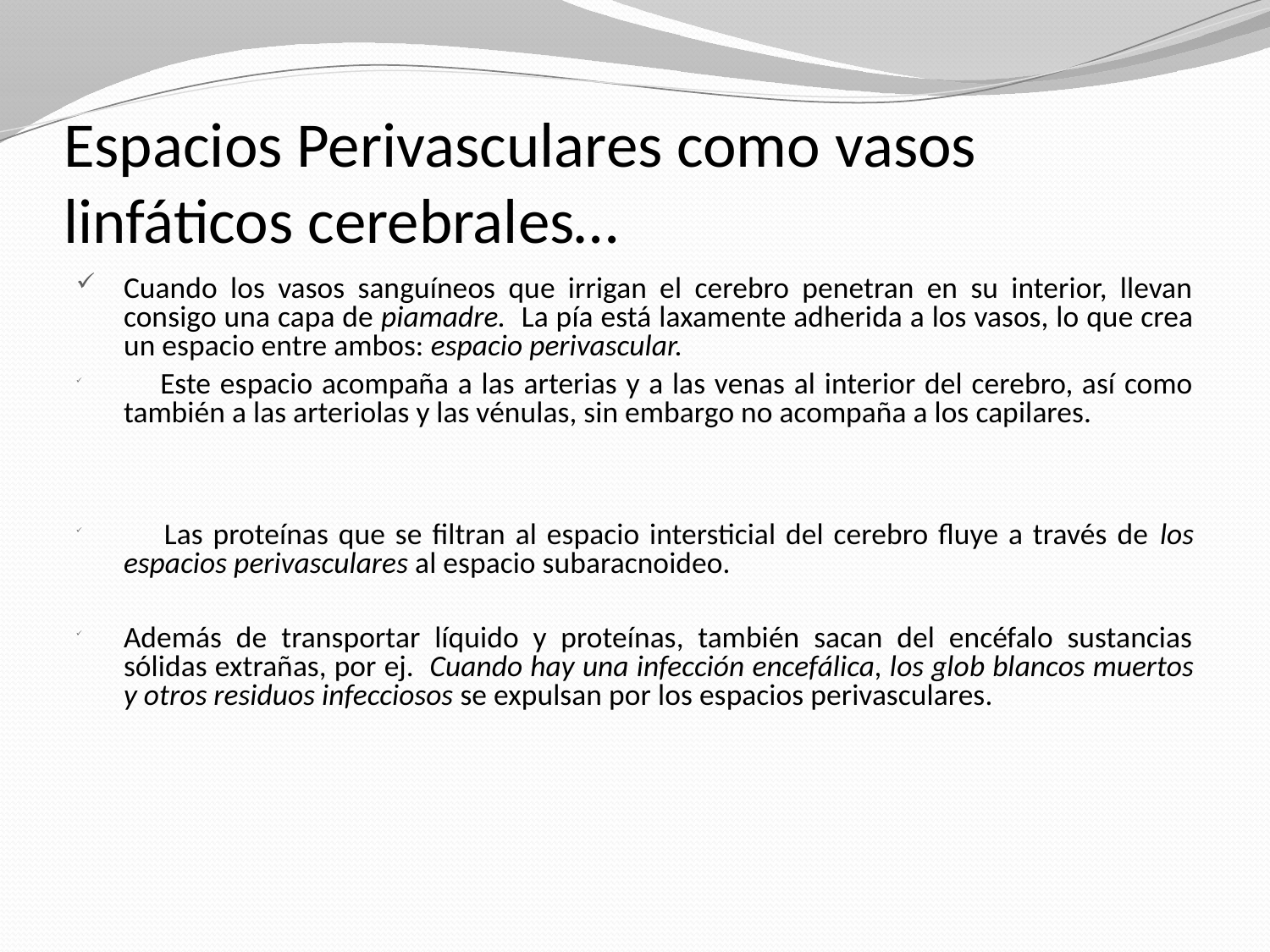

# Espacios Perivasculares como vasos linfáticos cerebrales…
Cuando los vasos sanguíneos que irrigan el cerebro penetran en su interior, llevan consigo una capa de piamadre.  La pía está laxamente adherida a los vasos, lo que crea un espacio entre ambos: espacio perivascular.
    Este espacio acompaña a las arterias y a las venas al interior del cerebro, así como también a las arteriolas y las vénulas, sin embargo no acompaña a los capilares.

    Las proteínas que se filtran al espacio intersticial del cerebro fluye a través de los espacios perivasculares al espacio subaracnoideo.

Además de transportar líquido y proteínas, también sacan del encéfalo sustancias sólidas extrañas, por ej.  Cuando hay una infección encefálica, los glob blancos muertos y otros residuos infecciosos se expulsan por los espacios perivasculares.